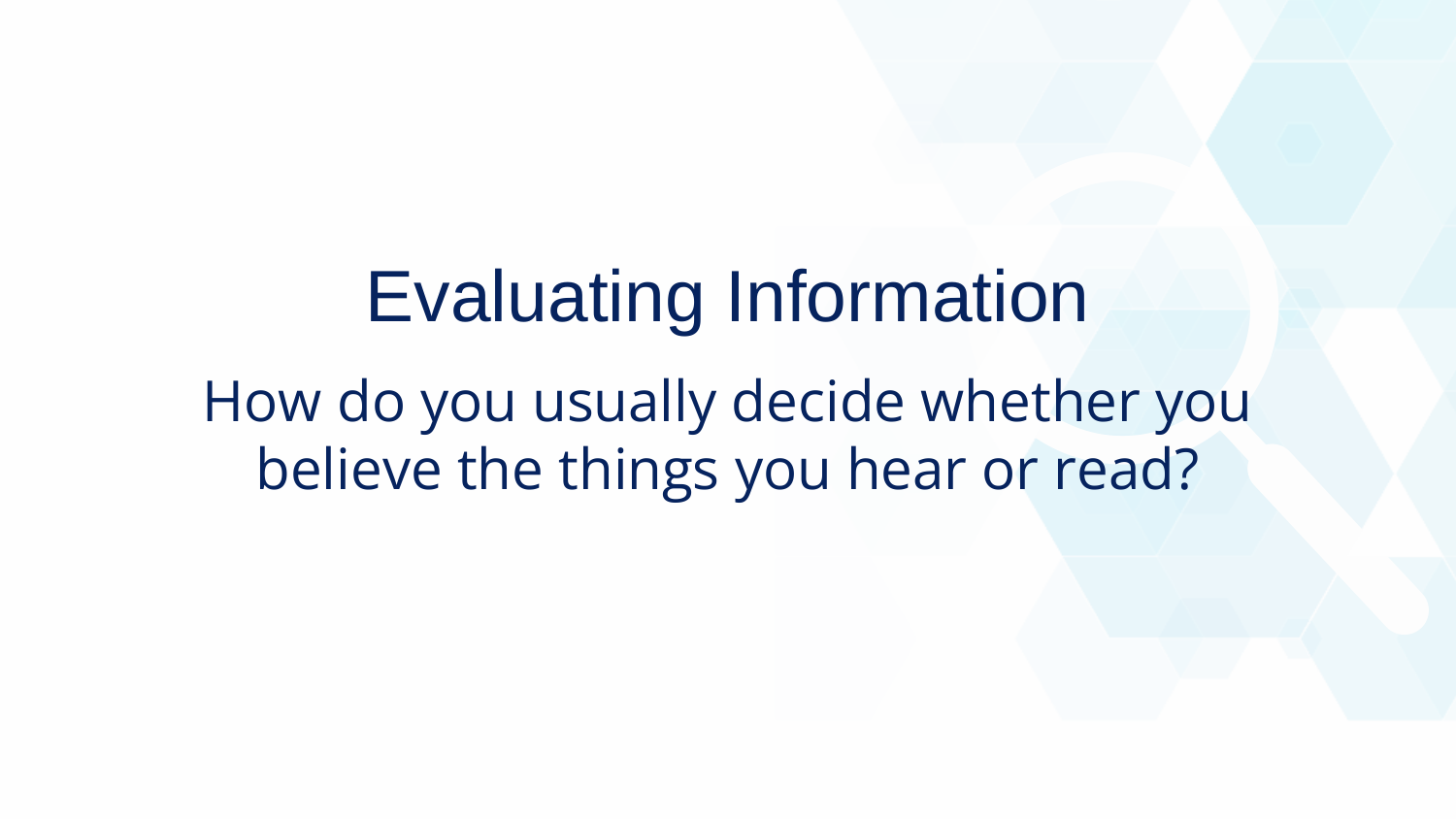

Evaluating Information
How do you usually decide whether you believe the things you hear or read?